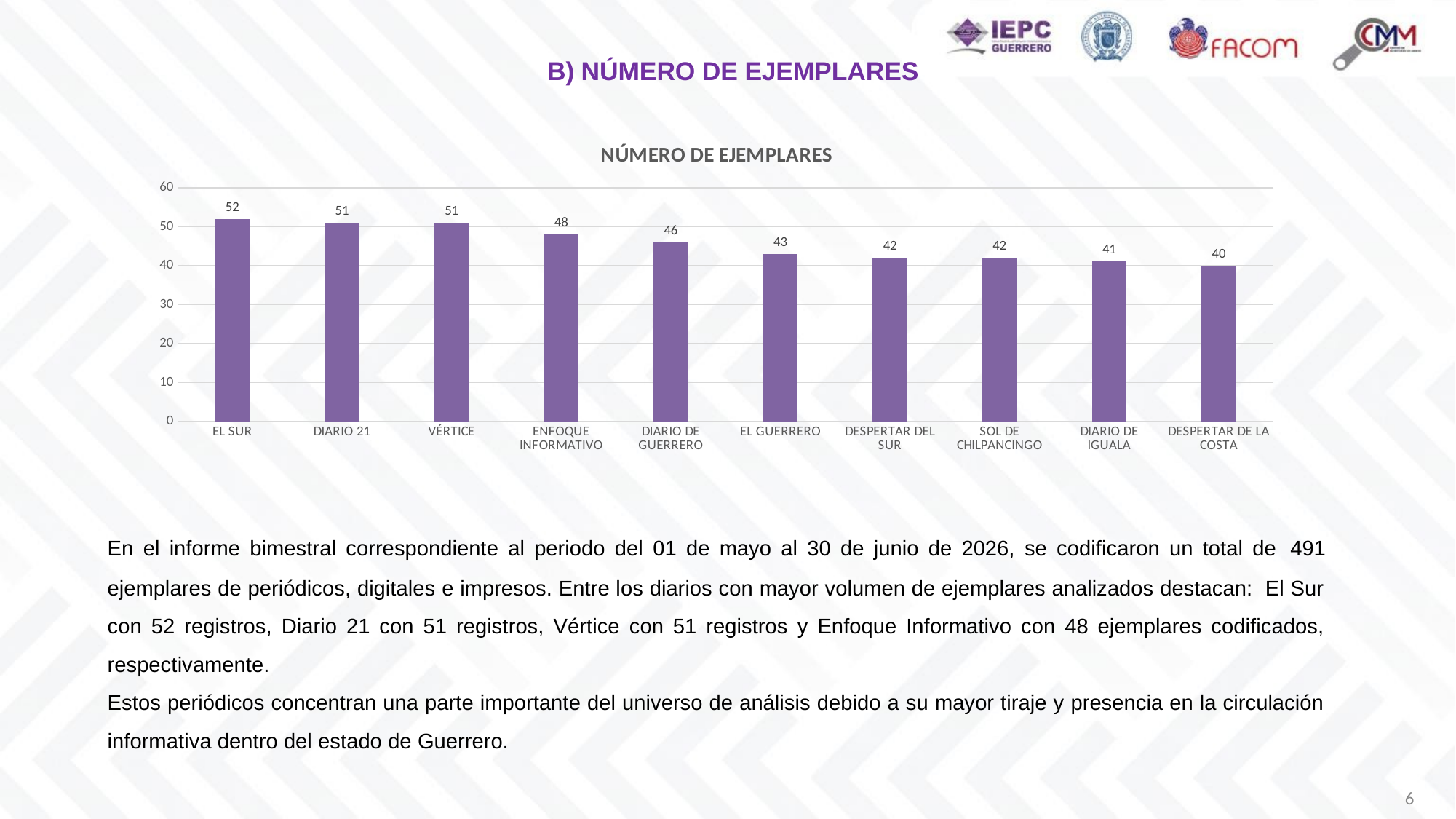

B) NÚMERO DE EJEMPLARES

### Chart: NÚMERO DE EJEMPLARES

| Category | NÚMERO DE EJEMPLARES |
|---|---|
| EL SUR | 52.0 |
| DIARIO 21 | 51.0 |
| VÉRTICE | 51.0 |
| ENFOQUE INFORMATIVO | 48.0 |
| DIARIO DE GUERRERO | 46.0 |
| EL GUERRERO | 43.0 |
| DESPERTAR DEL SUR | 42.0 |
| SOL DE CHILPANCINGO | 42.0 |
| DIARIO DE IGUALA | 41.0 |
| DESPERTAR DE LA COSTA | 40.0 |
En el informe bimestral correspondiente al periodo del 01 de mayo al 30 de junio de 2026, se codificaron un total de 491 ejemplares de periódicos, digitales e impresos. Entre los diarios con mayor volumen de ejemplares analizados destacan:  El Sur con 52 registros, Diario 21 con 51 registros, Vértice con 51 registros y Enfoque Informativo con 48 ejemplares codificados, respectivamente.
Estos periódicos concentran una parte importante del universo de análisis debido a su mayor tiraje y presencia en la circulación informativa dentro del estado de Guerrero.

6